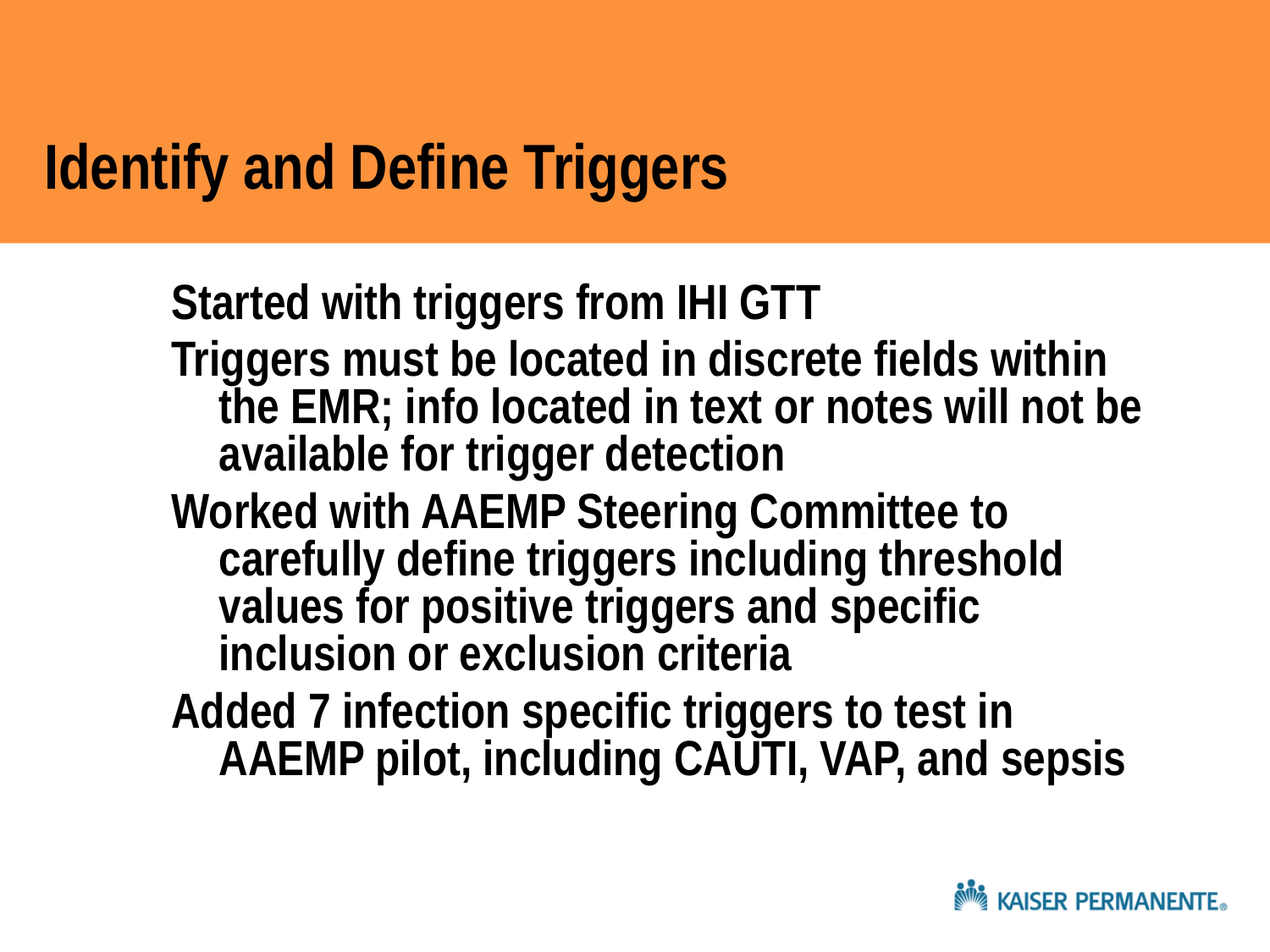

# Identify and Define Triggers
Started with triggers from IHI GTT
Triggers must be located in discrete fields within the EMR; info located in text or notes will not be available for trigger detection
Worked with AAEMP Steering Committee to carefully define triggers including threshold values for positive triggers and specific inclusion or exclusion criteria
Added 7 infection specific triggers to test in AAEMP pilot, including CAUTI, VAP, and sepsis